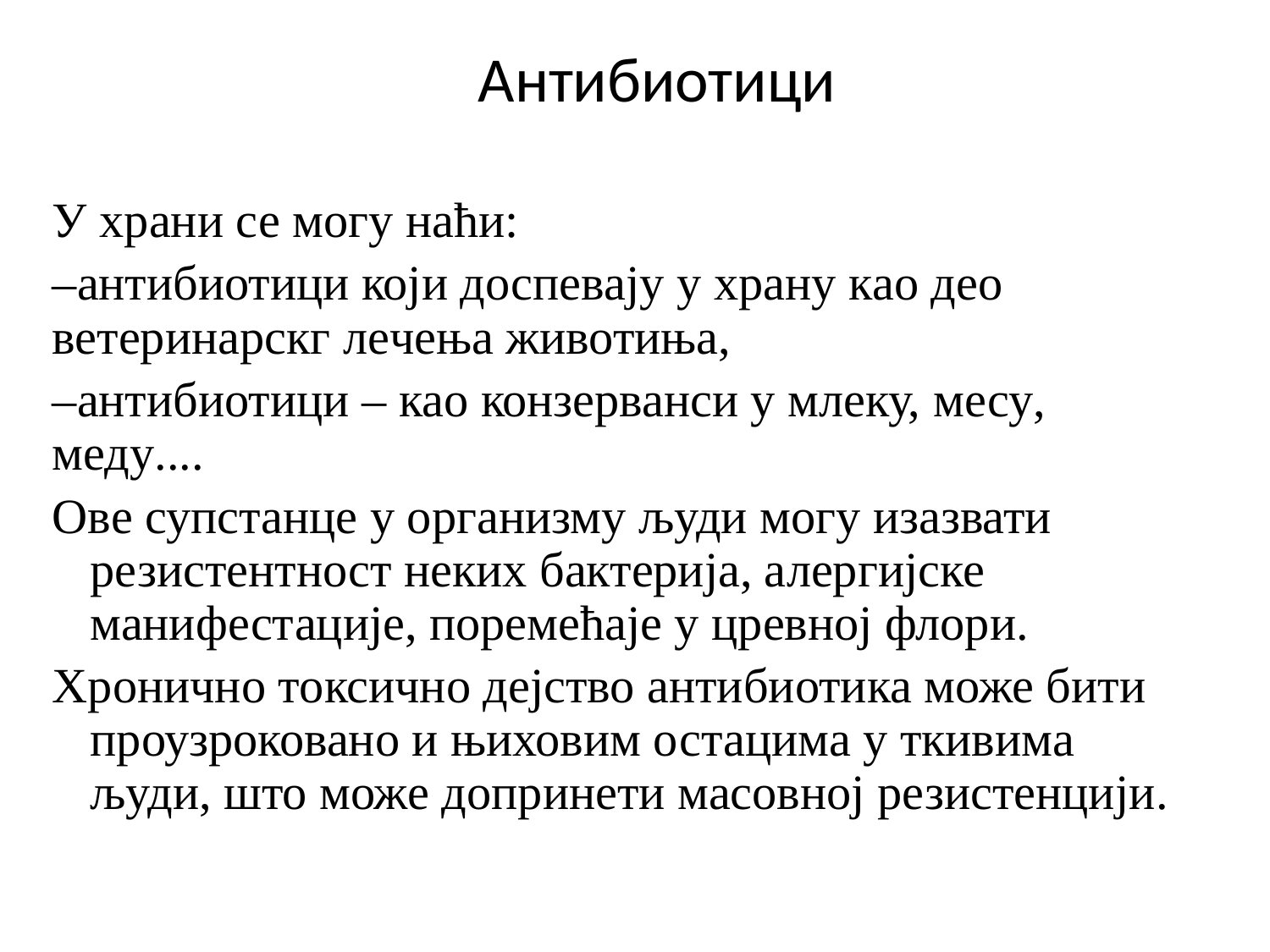

Антибиотици
У храни се могу наћи:
–антибиотици који доспевају у храну као део ветеринарскг лечења животиња,
–антибиотици – као конзерванси у млеку, месу, меду....
Ове супстанце у организму људи могу изазвати резистентност неких бактерија, алергијске манифестације, поремећаје у цревној флори.
Хронично токсично дејство антибиотика може бити проузроковано и њиховим остацима у ткивима људи, што може допринети масовној резистенцији.